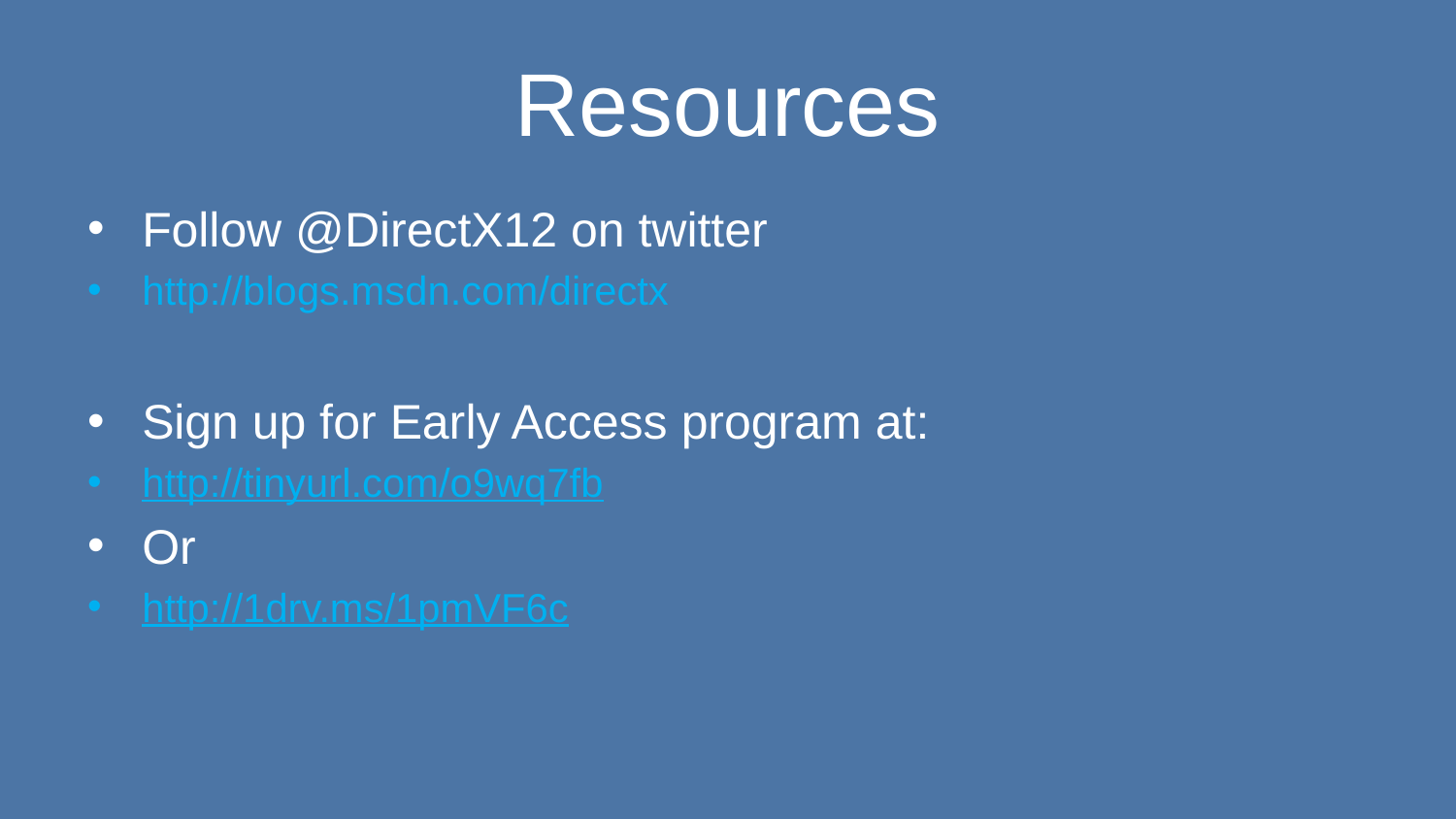

# Resources
Follow @DirectX12 on twitter
http://blogs.msdn.com/directx

Sign up for Early Access program at:
http://tinyurl.com/o9wq7fb
Or
http://1drv.ms/1pmVF6c